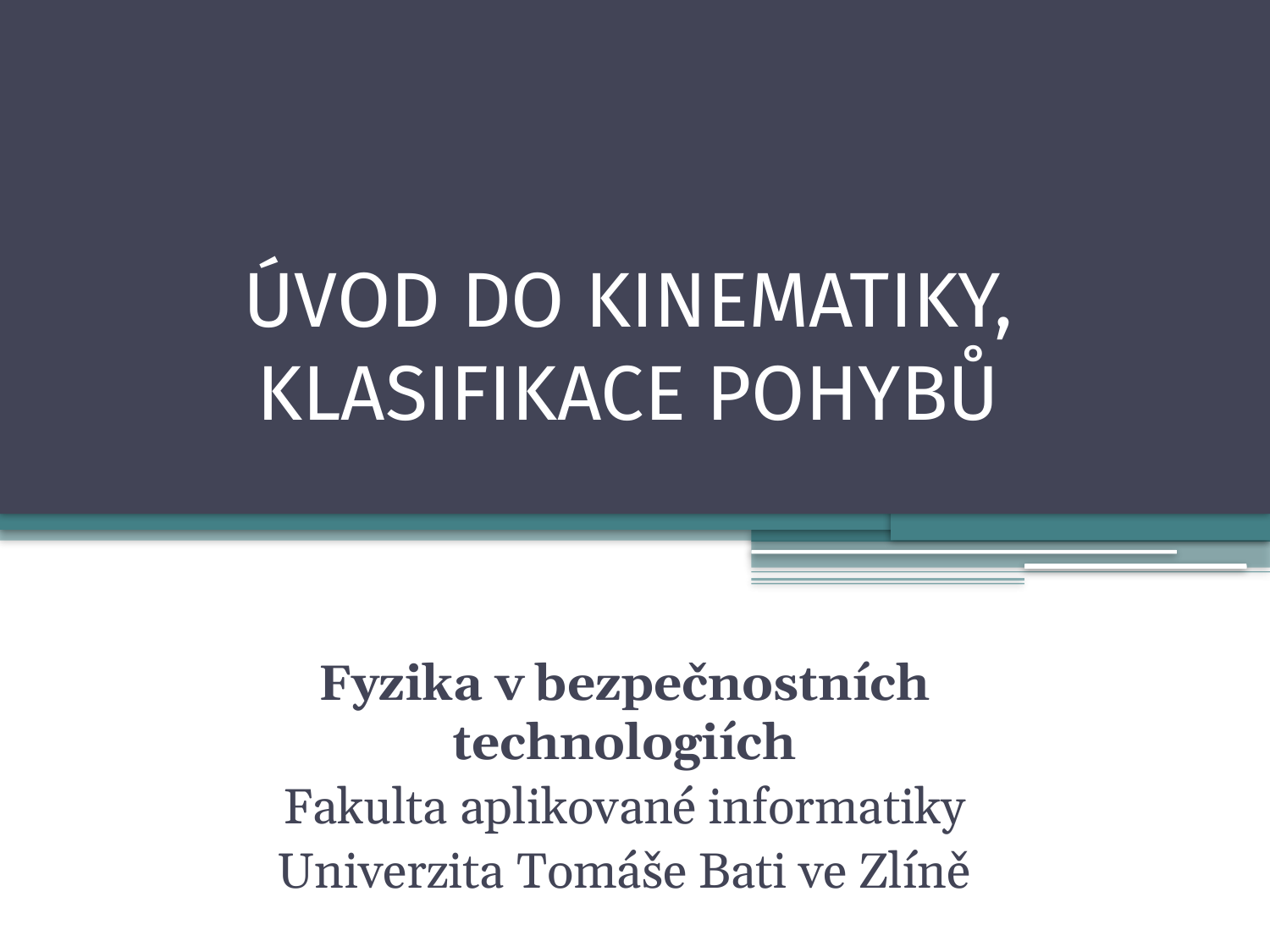

# ÚVOD DO KINEMATIKY, KLASIFIKACE POHYBŮ
Fyzika v bezpečnostních technologiích
Fakulta aplikované informatiky
Univerzita Tomáše Bati ve Zlíně